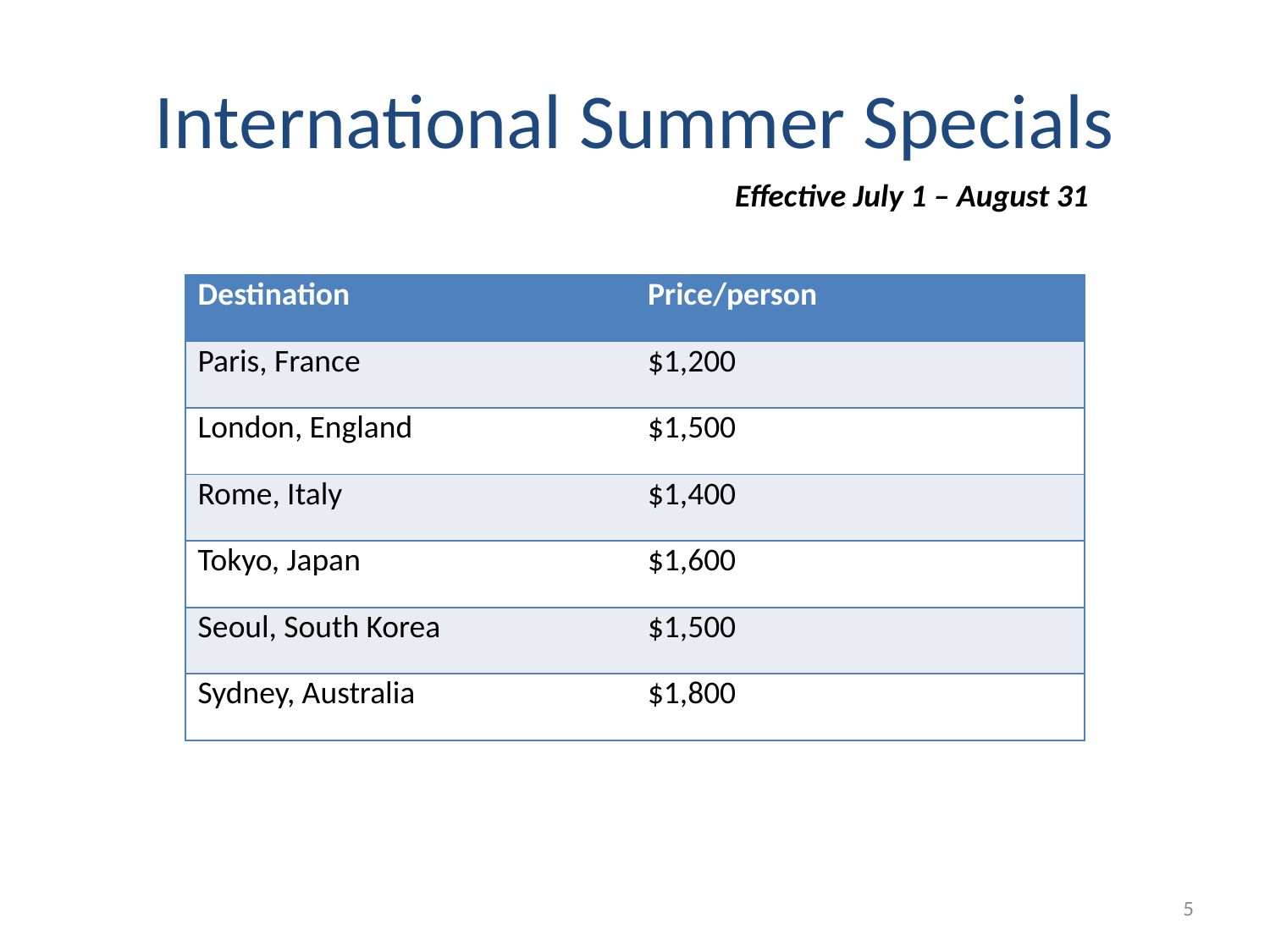

# International Summer Specials
Effective July 1 – August 31
| Destination | Price/person |
| --- | --- |
| Paris, France | $1,200 |
| London, England | $1,500 |
| Rome, Italy | $1,400 |
| Tokyo, Japan | $1,600 |
| Seoul, South Korea | $1,500 |
| Sydney, Australia | $1,800 |
5